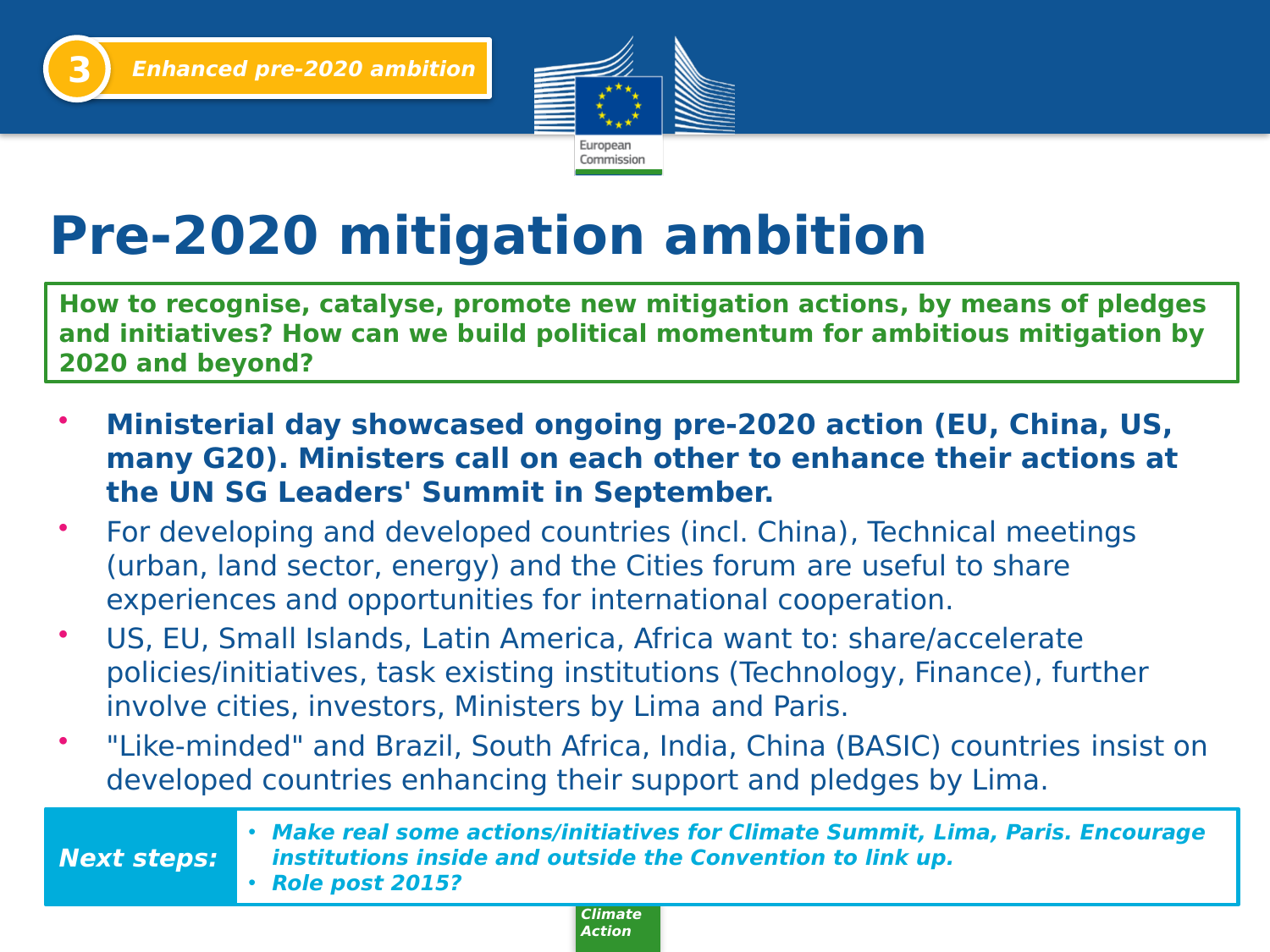

3
Enhanced pre-2020 ambition
# Pre-2020 mitigation ambition
How to recognise, catalyse, promote new mitigation actions, by means of pledges and initiatives? How can we build political momentum for ambitious mitigation by 2020 and beyond?
Ministerial day showcased ongoing pre-2020 action (EU, China, US, many G20). Ministers call on each other to enhance their actions at the UN SG Leaders' Summit in September.
For developing and developed countries (incl. China), Technical meetings (urban, land sector, energy) and the Cities forum are useful to share experiences and opportunities for international cooperation.
US, EU, Small Islands, Latin America, Africa want to: share/accelerate policies/initiatives, task existing institutions (Technology, Finance), further involve cities, investors, Ministers by Lima and Paris.
"Like-minded" and Brazil, South Africa, India, China (BASIC) countries insist on developed countries enhancing their support and pledges by Lima.
Next steps:
Make real some actions/initiatives for Climate Summit, Lima, Paris. Encourage institutions inside and outside the Convention to link up.
Role post 2015?